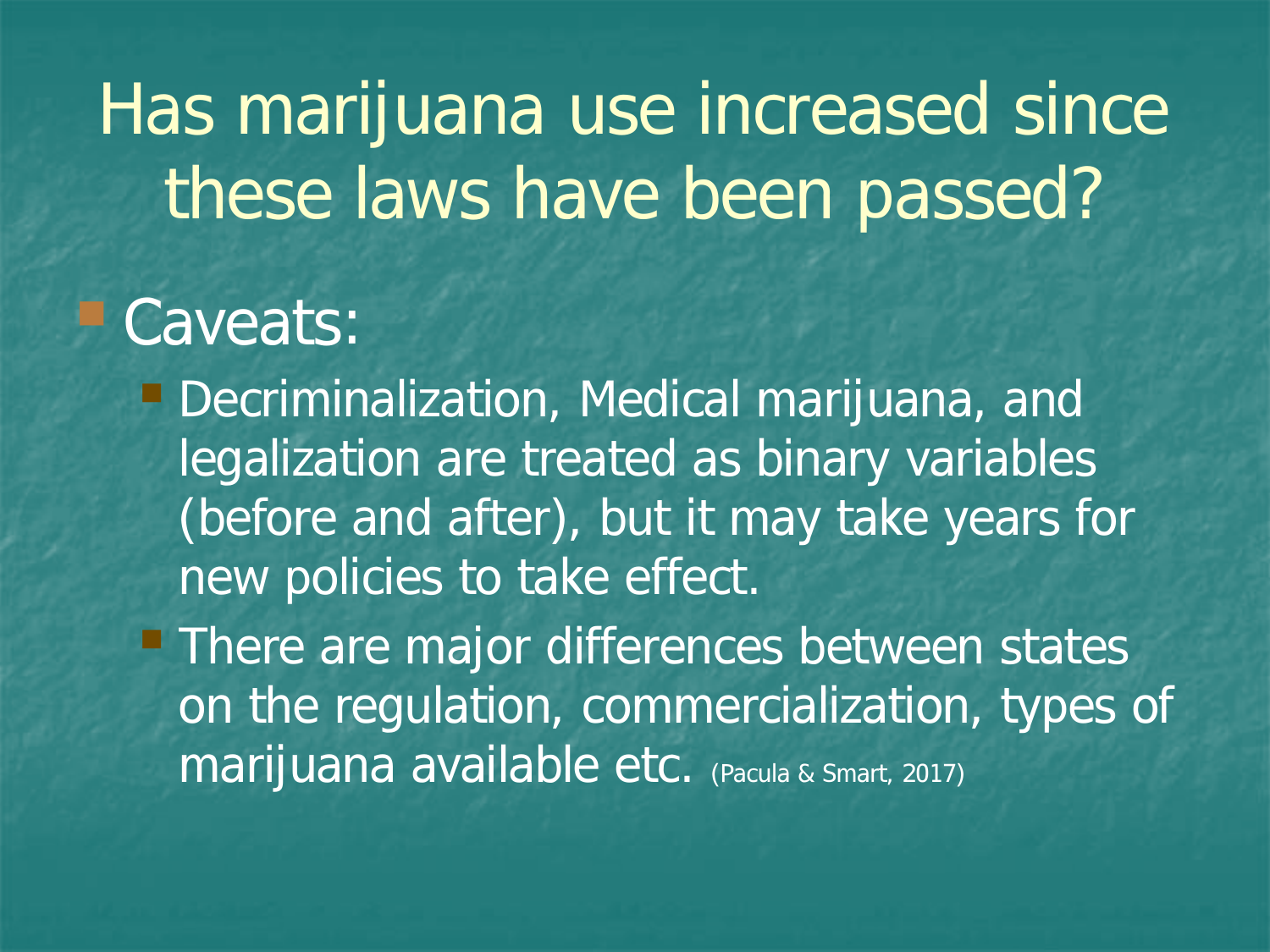

# Has marijuana use increased since these laws have been passed?
Caveats:
Decriminalization, Medical marijuana, and legalization are treated as binary variables (before and after), but it may take years for new policies to take effect.
There are major differences between states on the regulation, commercialization, types of marijuana available etc. (Pacula & Smart, 2017)